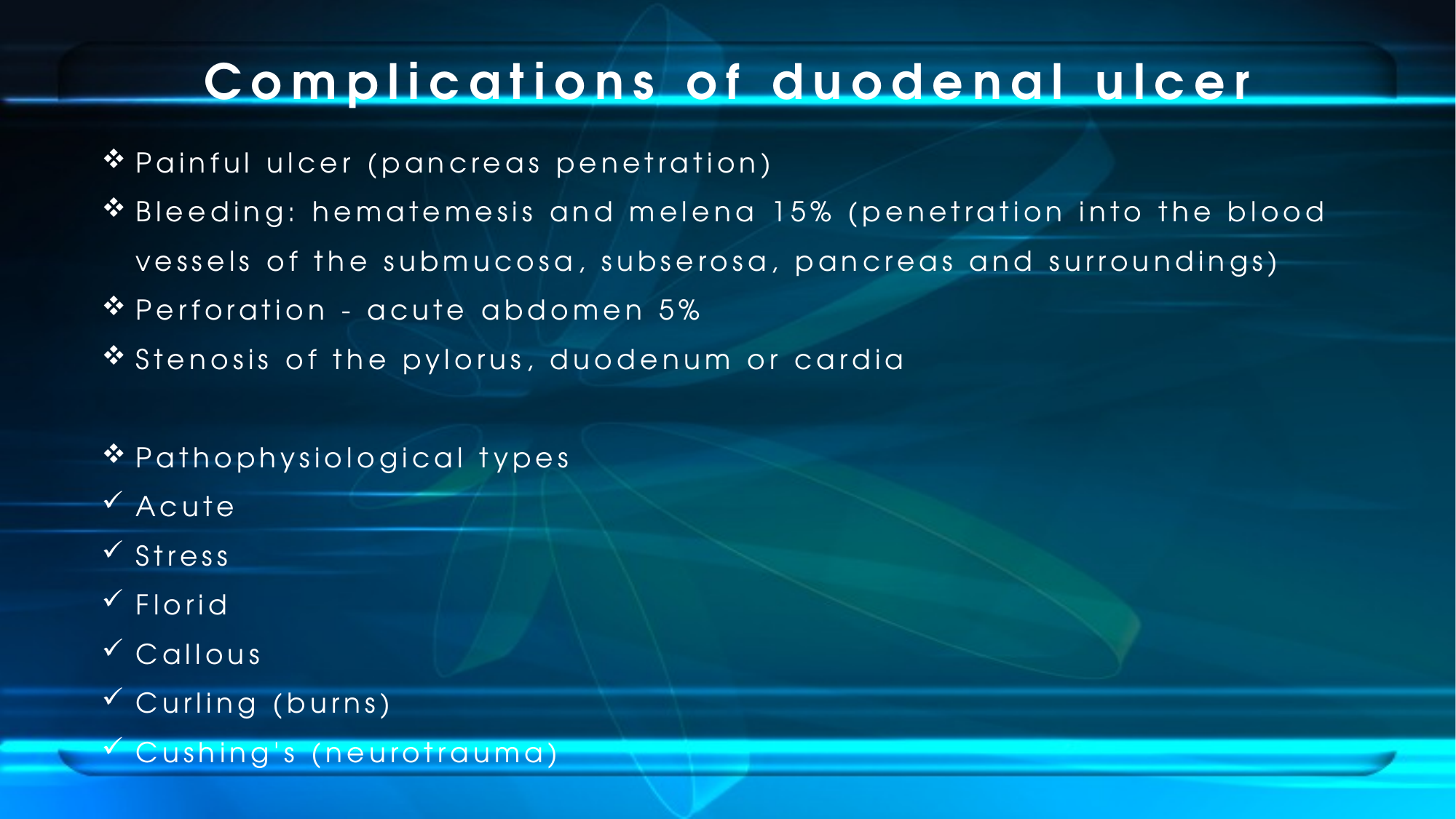

Complications of duodenal ulcer
Painful ulcer (pancreas penetration)
Bleeding: hematemesis and melena 15% (penetration into the blood vessels of the submucosa, subserosa, pancreas and surroundings)
Perforation - acute abdomen 5%
Stenosis of the pylorus, duodenum or cardia

Pathophysiological types
Acute
Stress
Florid
Callous
Curling (burns)
Cushing's (neurotrauma)